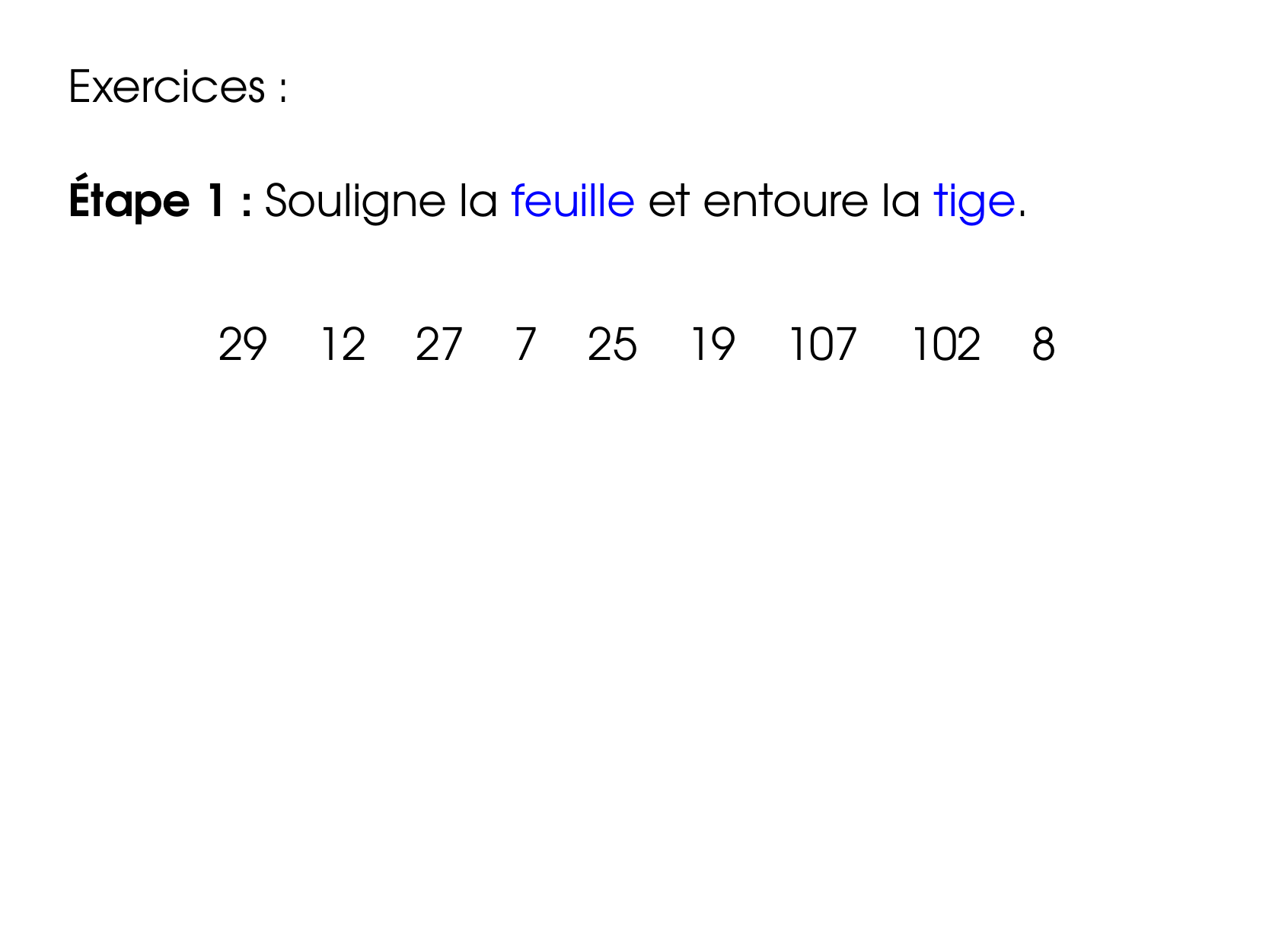

Exercices :
Étape 1 : Souligne la feuille et entoure la tige.
29    12    27    7    25    19    107    102    8